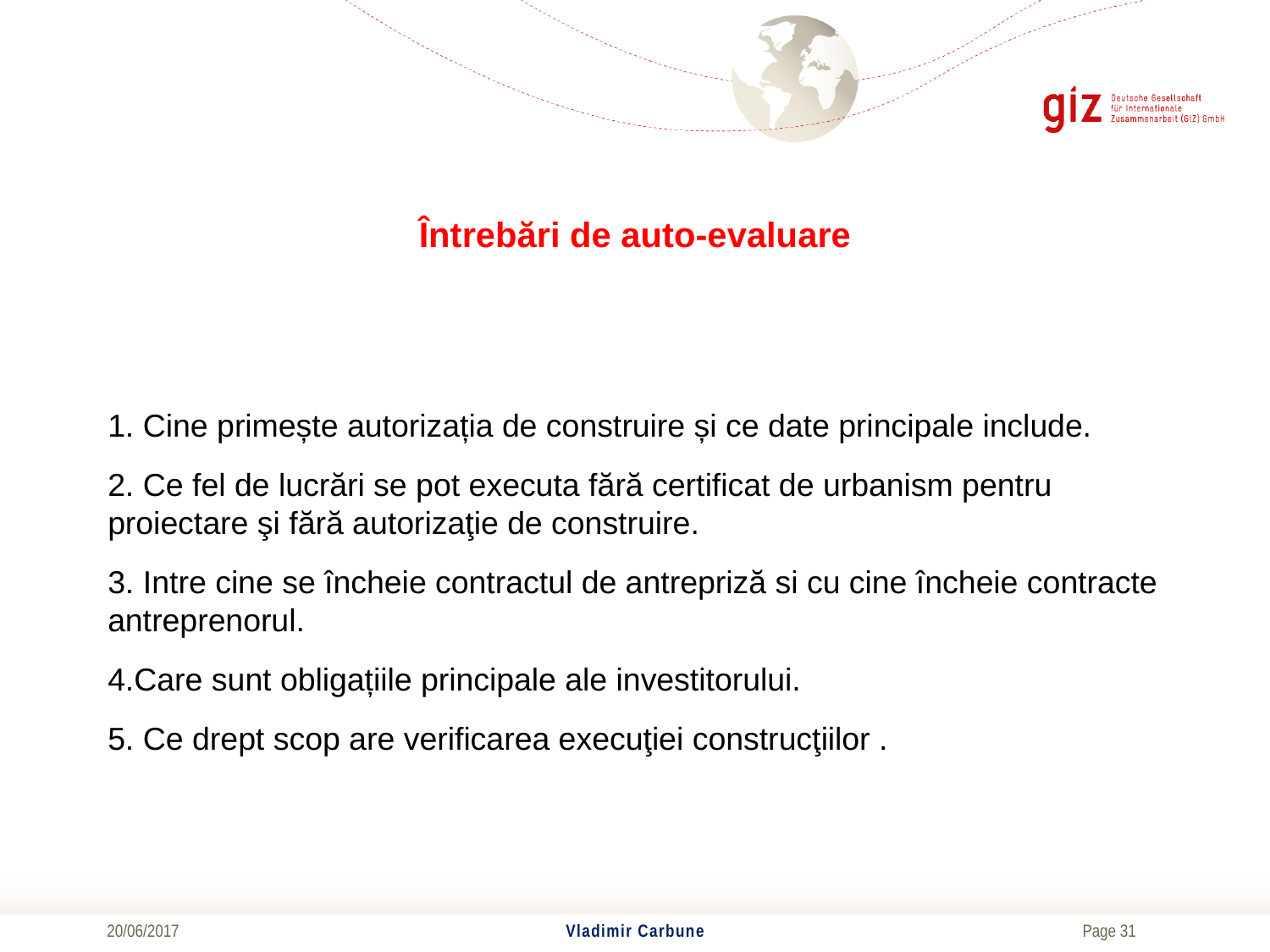

# Întrebări de auto-evaluare

1. Cine primește autorizația de construire și ce date principale include.
2. Ce fel de lucrări se pot executa fără certificat de urbanism pentru proiectare şi fără autorizaţie de construire.
3. Intre cine se încheie contractul de antrepriză si cu cine încheie contracte antreprenorul.
4.Care sunt obligațiile principale ale investitorului.
5. Ce drept scop are verificarea execuţiei construcţiilor .

20/06/2017
Vladimir Carbune